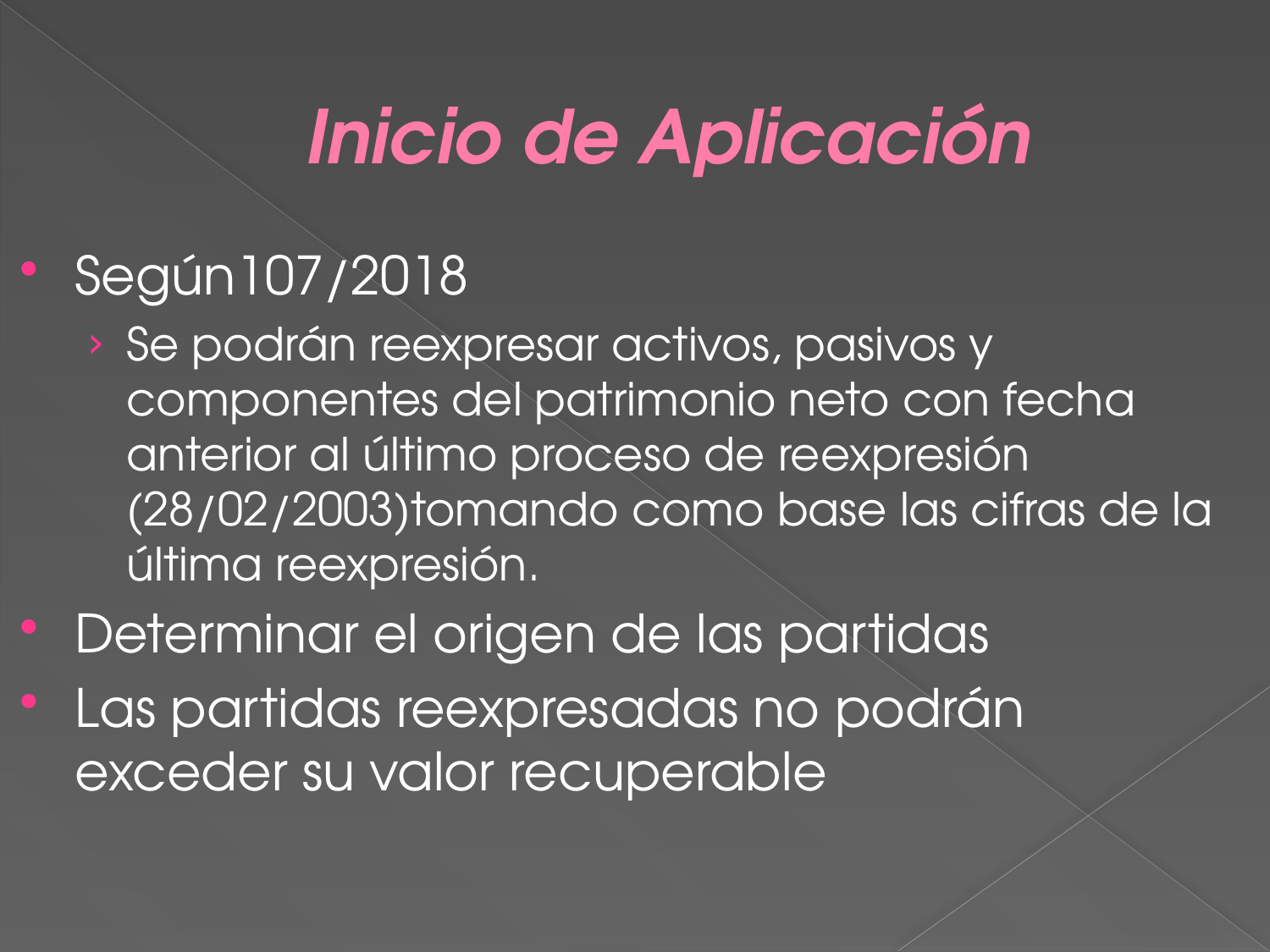

# Inicio de Aplicación
Según107/2018
Se podrán reexpresar activos, pasivos y componentes del patrimonio neto con fecha anterior al último proceso de reexpresión (28/02/2003)tomando como base las cifras de la última reexpresión.
Determinar el origen de las partidas
Las partidas reexpresadas no podrán exceder su valor recuperable